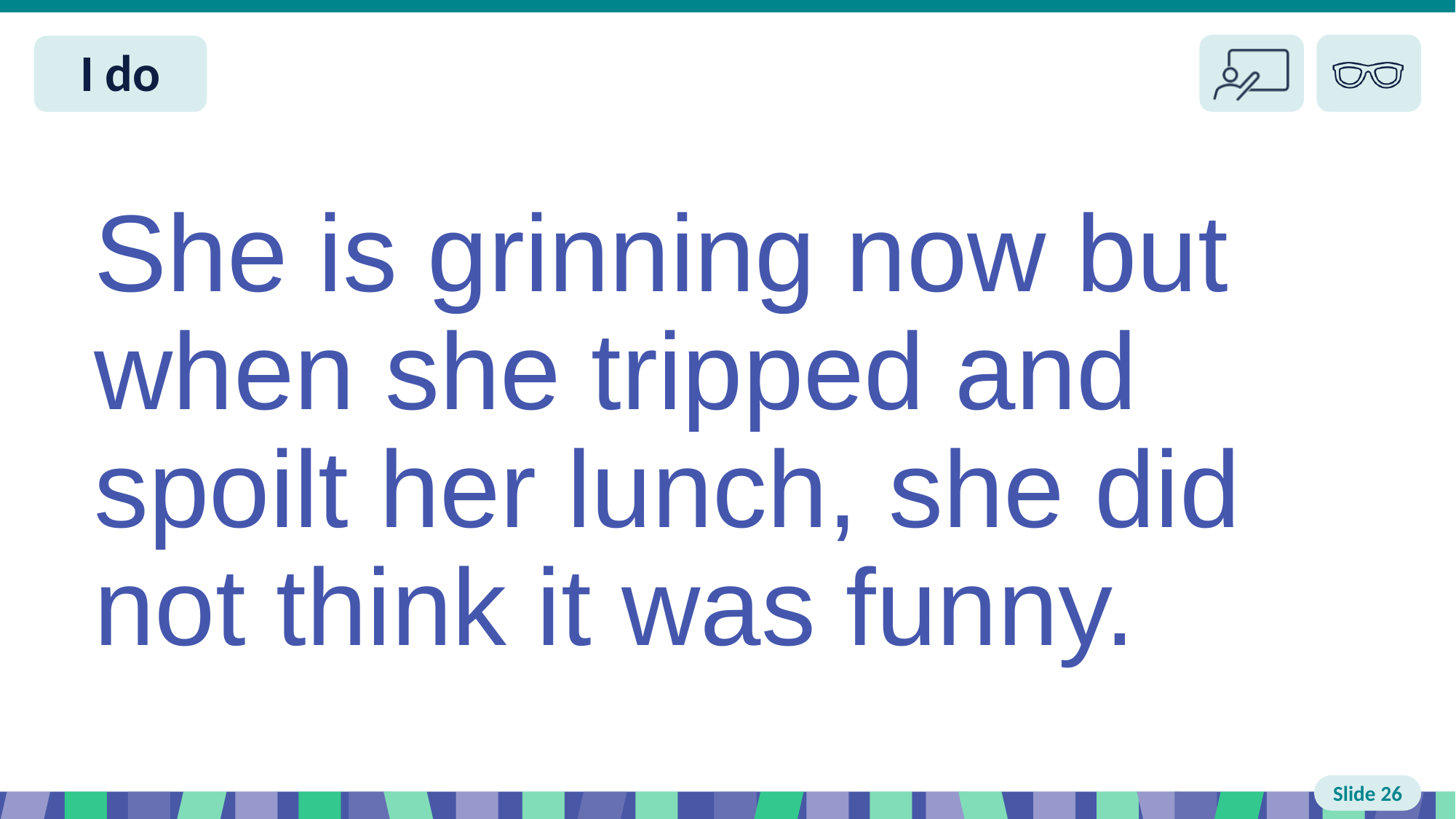

Slide 26 I do
She is grinning now but
when she tripped and
spoilt her lunch, she did
not think it was funny.